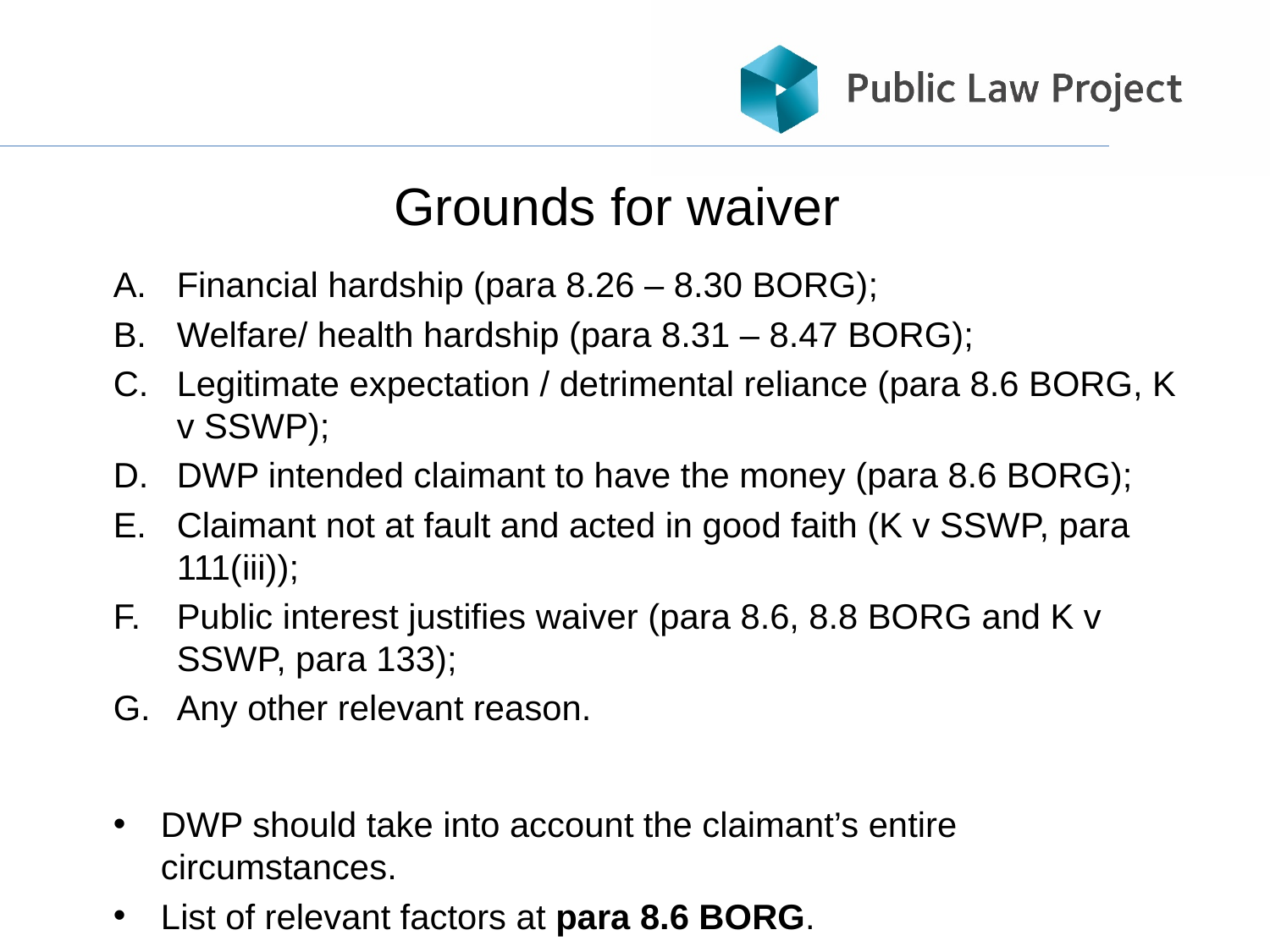

# Grounds for waiver
Financial hardship (para 8.26 – 8.30 BORG);
Welfare/ health hardship (para 8.31 – 8.47 BORG);
Legitimate expectation / detrimental reliance (para 8.6 BORG, K v SSWP);
DWP intended claimant to have the money (para 8.6 BORG);
Claimant not at fault and acted in good faith (K v SSWP, para 111(iii));
Public interest justifies waiver (para 8.6, 8.8 BORG and K v SSWP, para 133);
Any other relevant reason.

DWP should take into account the claimant’s entire circumstances.
List of relevant factors at para 8.6 BORG.